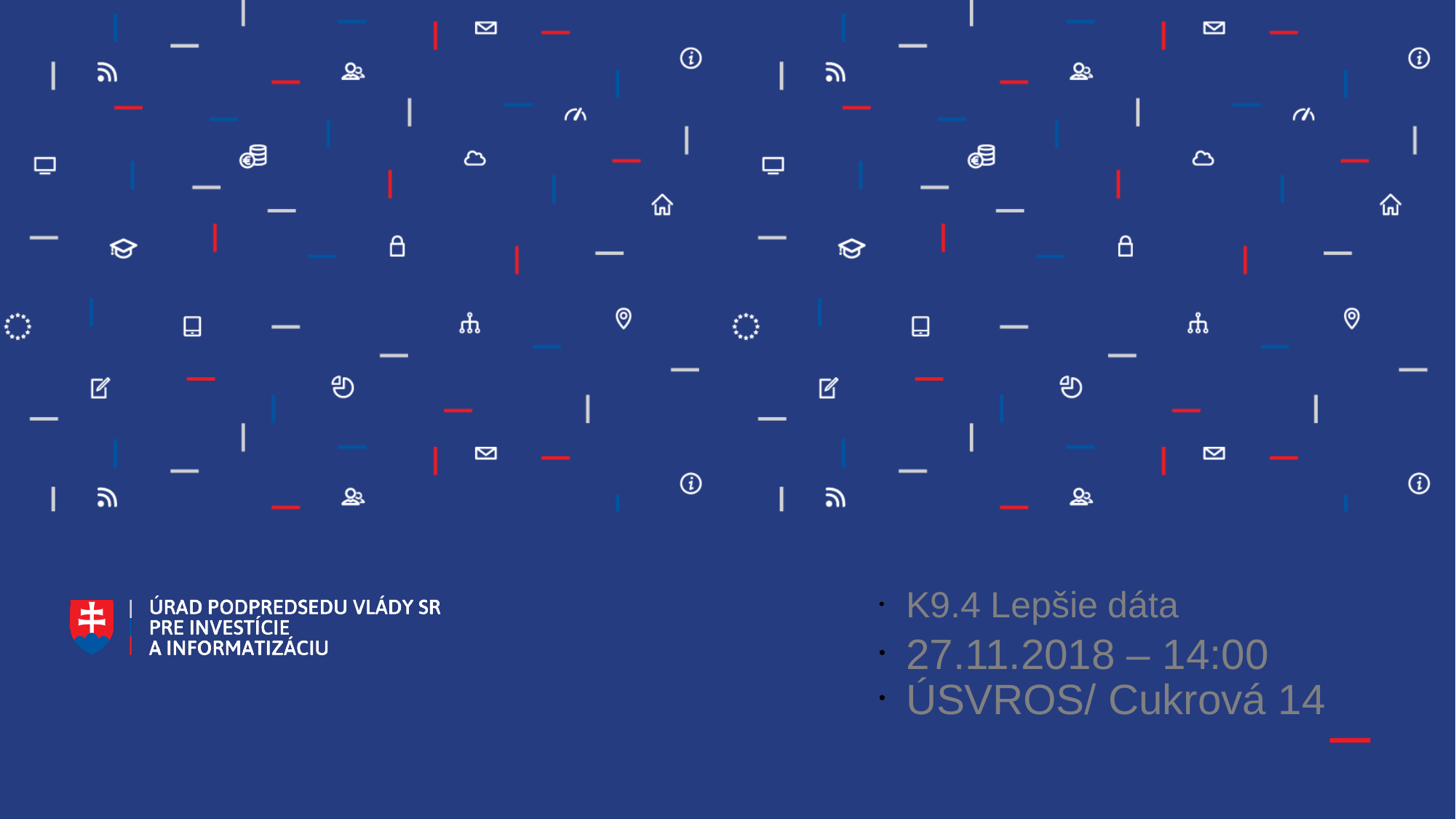

K9.4 Lepšie dáta
27.11.2018 – 14:00
ÚSVROS/ Cukrová 14